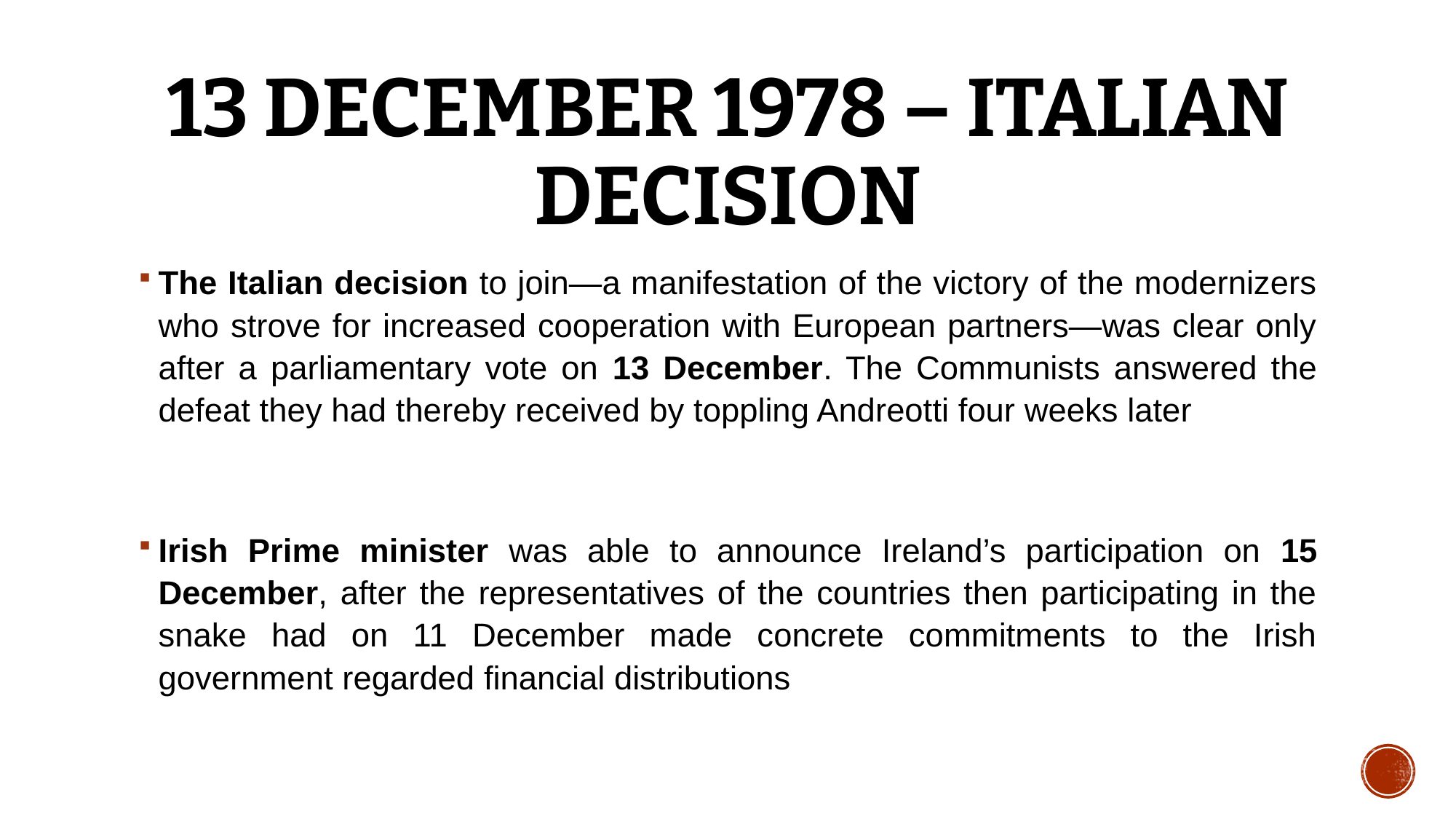

# 13 DECEMBER 1978 – ITALIAN DECISION
The Italian decision to join—a manifestation of the victory of the modernizers who strove for increased cooperation with European partners—was clear only after a parliamentary vote on 13 December. The Communists answered the defeat they had thereby received by toppling Andreotti four weeks later

Irish Prime minister was able to announce Ireland’s participation on 15 December, after the representatives of the countries then participating in the snake had on 11 December made concrete commitments to the Irish government regarded financial distributions